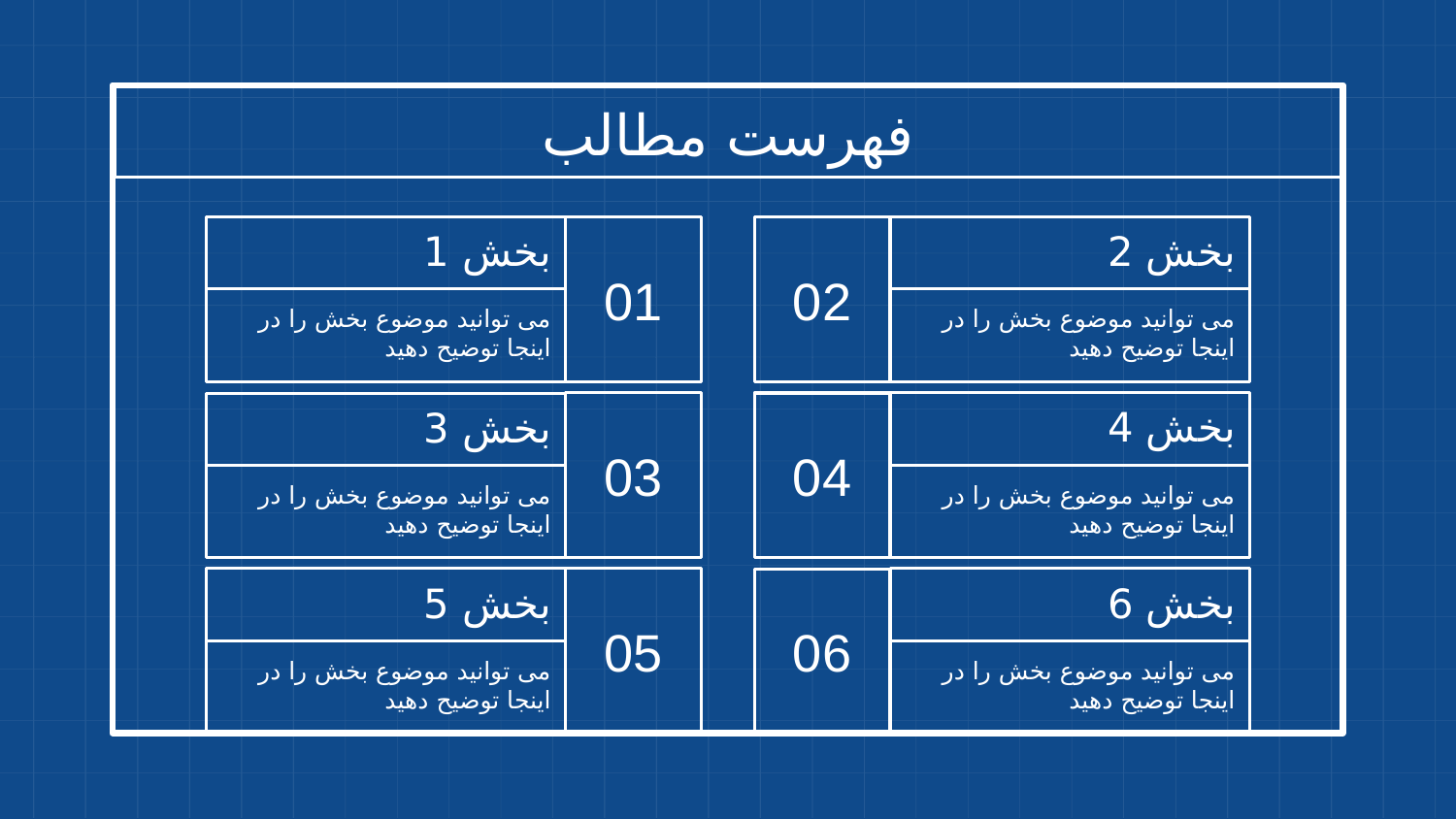

# فهرست مطالب
بخش 1
بخش 2
01
02
می توانید موضوع بخش را در اینجا توضیح دهید
می توانید موضوع بخش را در اینجا توضیح دهید
03
بخش 4
04
بخش 3
می توانید موضوع بخش را در اینجا توضیح دهید
می توانید موضوع بخش را در اینجا توضیح دهید
بخش 5
05
بخش 6
06
می توانید موضوع بخش را در اینجا توضیح دهید
می توانید موضوع بخش را در اینجا توضیح دهید